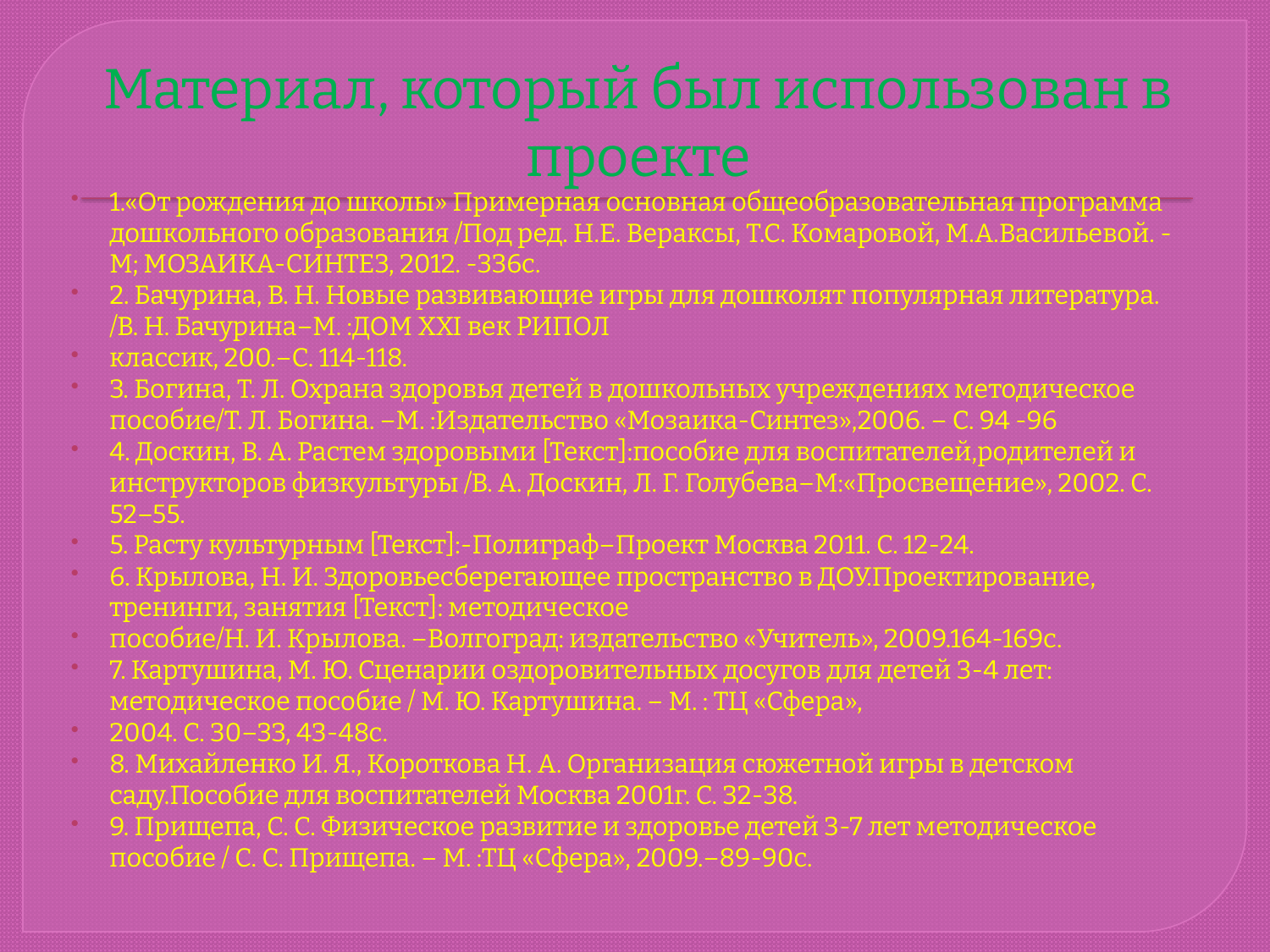

# Материал, который был использован в проекте
1.«От рождения до школы» Примерная основная общеобразовательная программа дошкольного образования /Под ред. Н.Е. Вераксы, Т.С. Комаровой, М.А.Васильевой. -М; МОЗАИКА-СИНТЕЗ, 2012. -336с.
2. Бачурина, В. Н. Новые развивающие игры для дошколят популярная литература. /В. Н. Бачурина–М. :ДОМ XXI век РИПОЛ
классик, 200.–С. 114-118.
3. Богина, Т. Л. Охрана здоровья детей в дошкольных учреждениях методическое пособие/Т. Л. Богина. –М. :Издательство «Мозаика-Синтез»,2006. – С. 94 -96
4. Доскин, В. А. Растем здоровыми [Текст]:пособие для воспитателей,родителей и инструкторов физкультуры /В. А. Доскин, Л. Г. Голубева–М:«Просвещение», 2002. С. 52–55.
5. Расту культурным [Текст]:-Полиграф–Проект Москва 2011. С. 12-24.
6. Крылова, Н. И. Здоровьесберегающее пространство в ДОУ.Проектирование, тренинги, занятия [Текст]: методическое
пособие/Н. И. Крылова. –Волгоград: издательство «Учитель», 2009.164-169с.
7. Картушина, М. Ю. Сценарии оздоровительных досугов для детей 3-4 лет: методическое пособие / М. Ю. Картушина. – М. : ТЦ «Сфера»,
2004. С. 30–33, 43-48с.
8. Михайленко И. Я., Короткова Н. А. Организация сюжетной игры в детском саду.Пособие для воспитателей Москва 2001г. С. 32-38.
9. Прищепа, С. С. Физическое развитие и здоровье детей 3-7 лет методическое пособие / С. С. Прищепа. – М. :ТЦ «Сфера», 2009.–89-90с.